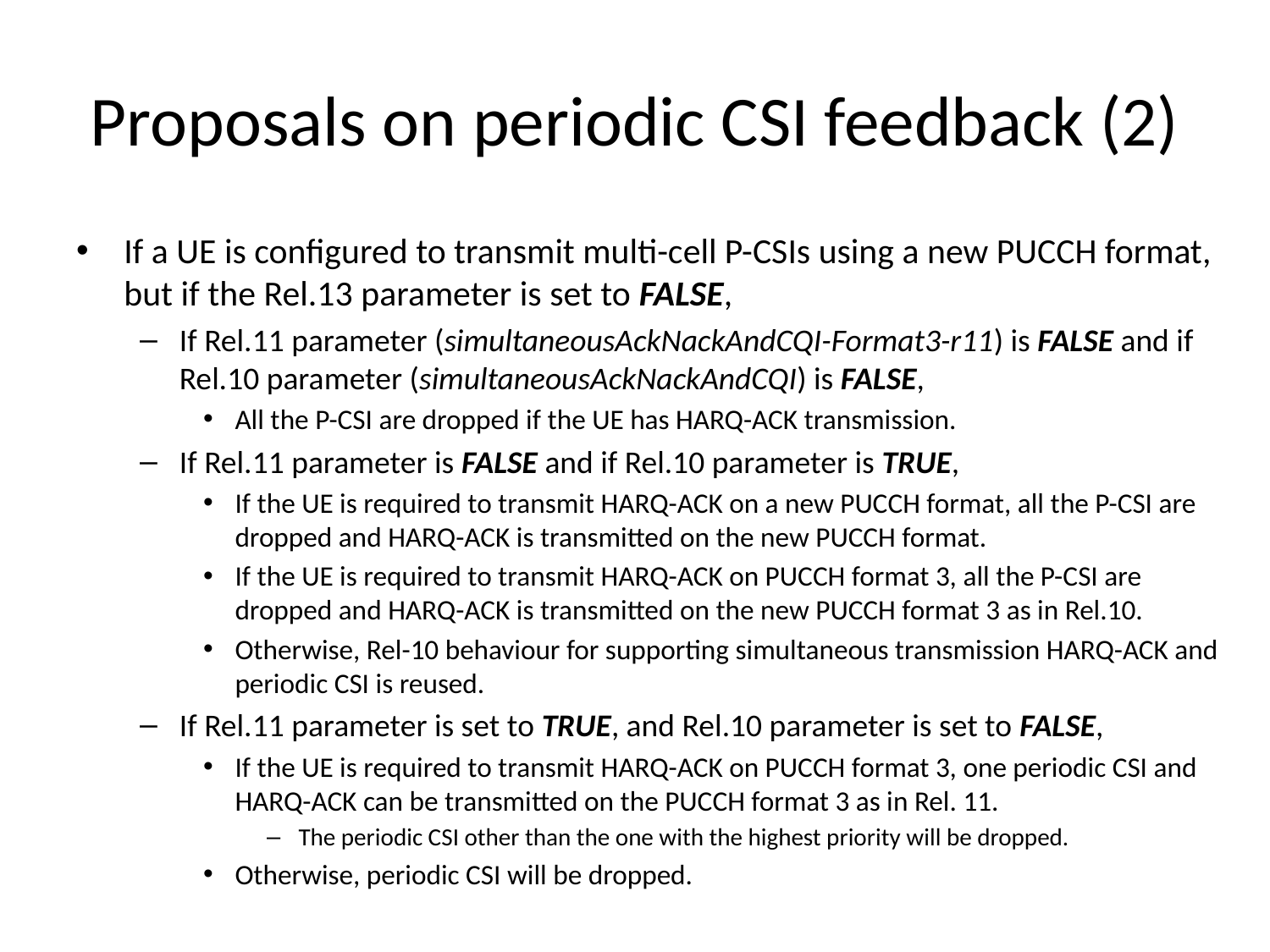

# Proposals on periodic CSI feedback (2)
If a UE is configured to transmit multi-cell P-CSIs using a new PUCCH format, but if the Rel.13 parameter is set to FALSE,
If Rel.11 parameter (simultaneousAckNackAndCQI-Format3-r11) is FALSE and if Rel.10 parameter (simultaneousAckNackAndCQI) is FALSE,
All the P-CSI are dropped if the UE has HARQ-ACK transmission.
If Rel.11 parameter is FALSE and if Rel.10 parameter is TRUE,
If the UE is required to transmit HARQ-ACK on a new PUCCH format, all the P-CSI are dropped and HARQ-ACK is transmitted on the new PUCCH format.
If the UE is required to transmit HARQ-ACK on PUCCH format 3, all the P-CSI are dropped and HARQ-ACK is transmitted on the new PUCCH format 3 as in Rel.10.
Otherwise, Rel-10 behaviour for supporting simultaneous transmission HARQ-ACK and periodic CSI is reused.
If Rel.11 parameter is set to TRUE, and Rel.10 parameter is set to FALSE,
If the UE is required to transmit HARQ-ACK on PUCCH format 3, one periodic CSI and HARQ-ACK can be transmitted on the PUCCH format 3 as in Rel. 11.
The periodic CSI other than the one with the highest priority will be dropped.
Otherwise, periodic CSI will be dropped.